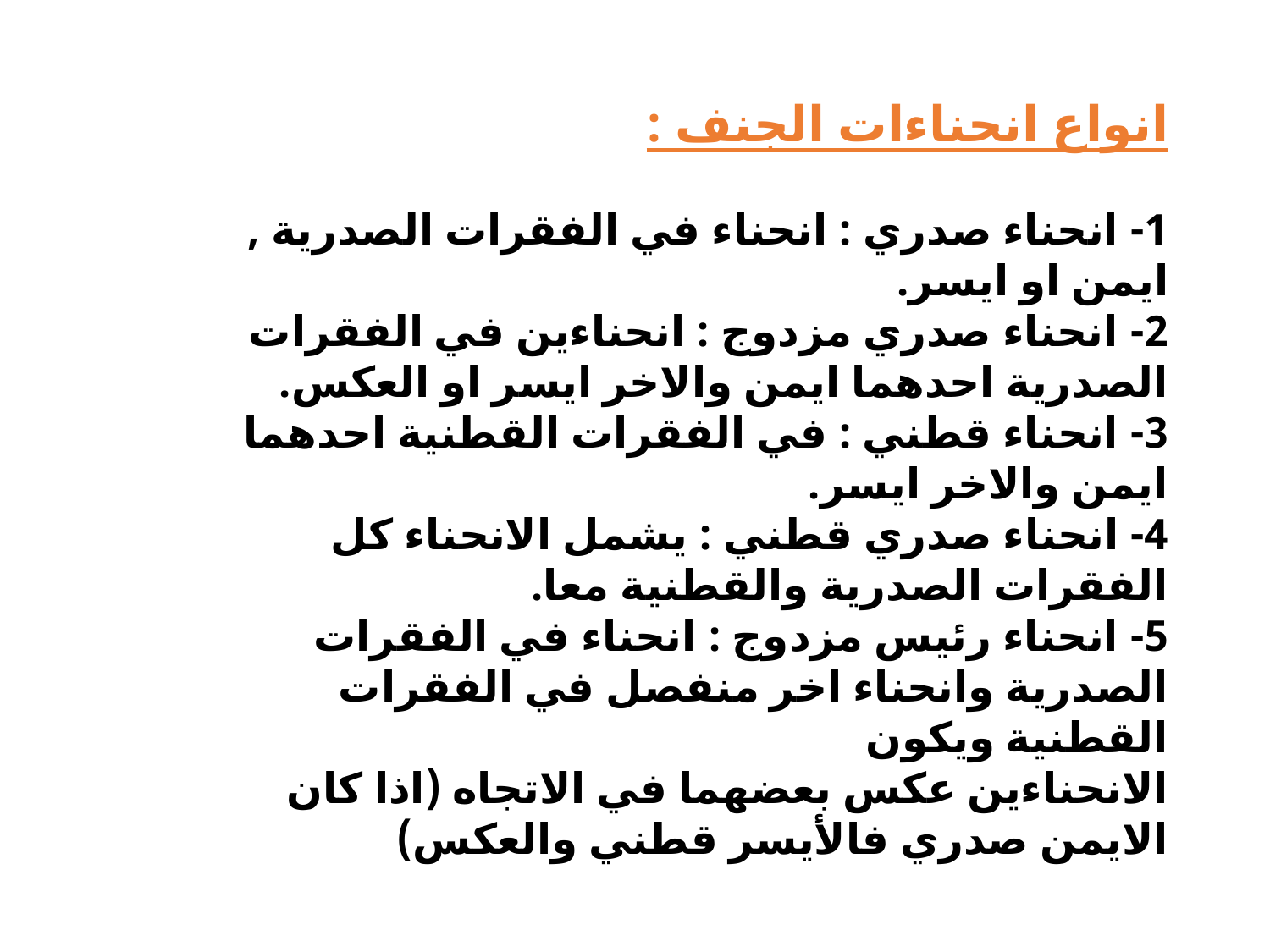

انواع انحناءات الجنف :
1- انحناء صدري : انحناء في الفقرات الصدرية , ايمن او ايسر.
2- انحناء صدري مزدوج : انحناءين في الفقرات الصدرية احدهما ايمن والاخر ايسر او العكس.
3- انحناء قطني : في الفقرات القطنية احدهما ايمن والاخر ايسر.
4- انحناء صدري قطني : يشمل الانحناء كل الفقرات الصدرية والقطنية معا.
5- انحناء رئيس مزدوج : انحناء في الفقرات الصدرية وانحناء اخر منفصل في الفقرات القطنية ويكون
الانحناءين عكس بعضهما في الاتجاه (اذا كان الايمن صدري فالأيسر قطني والعكس)